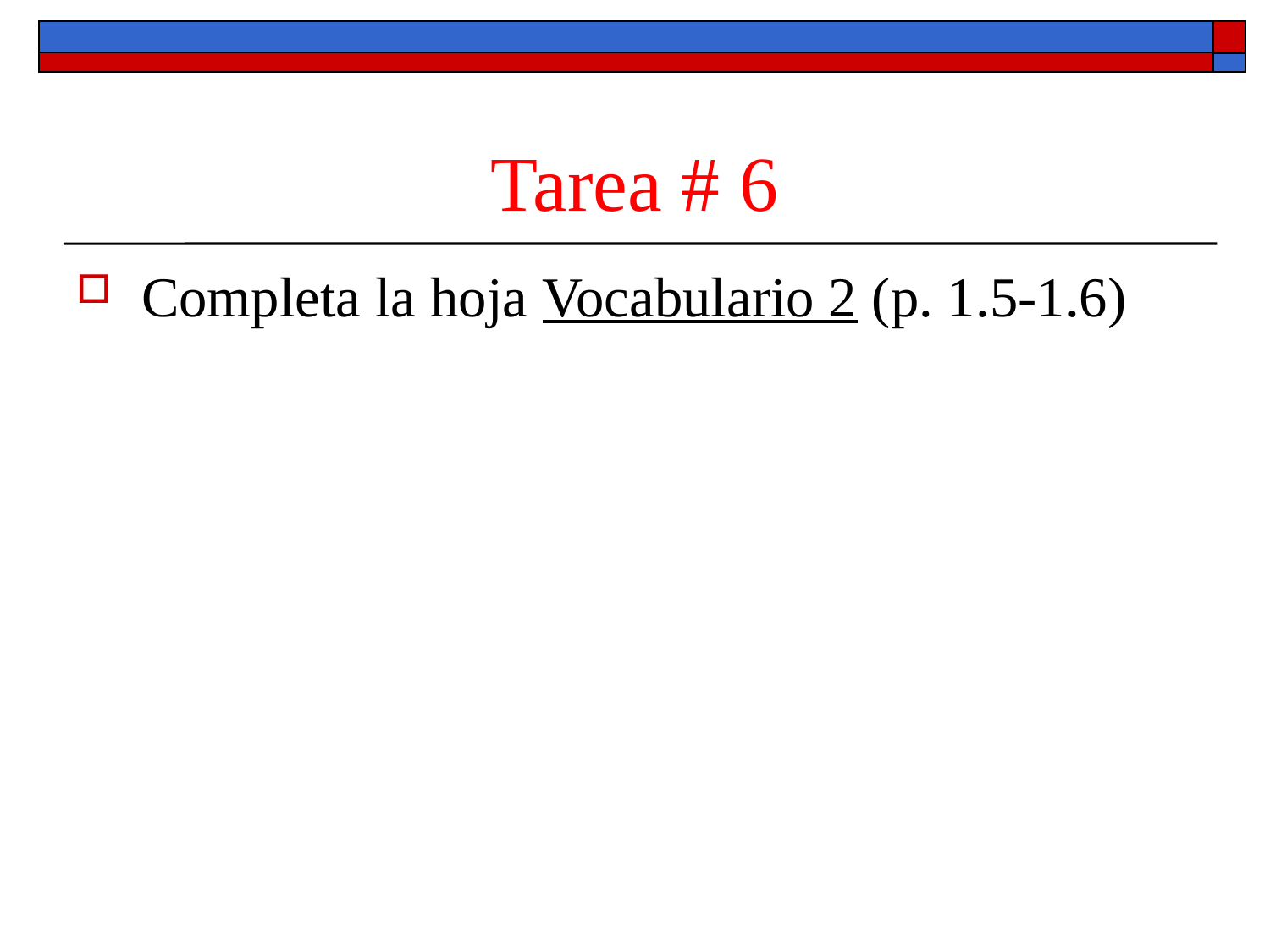

# Tarea # 6
Completa la hoja Vocabulario 2 (p. 1.5-1.6)